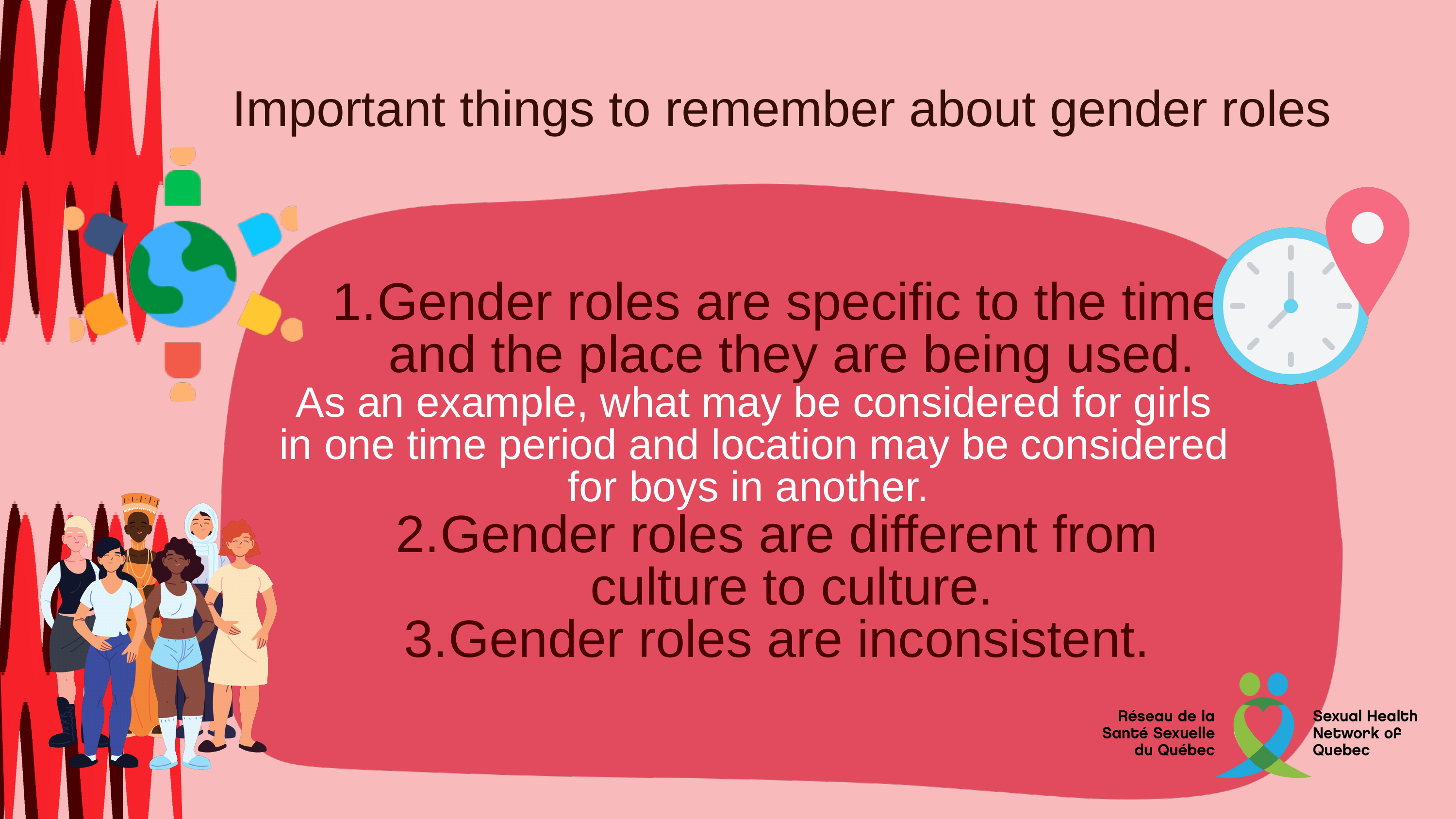

Important things to remember about gender roles

Gender roles are specific to the time and the place they are being used.
As an example, what may be considered for girls in one time period and location may be considered for boys in another.
Gender roles are different from culture to culture.
Gender roles are inconsistent.